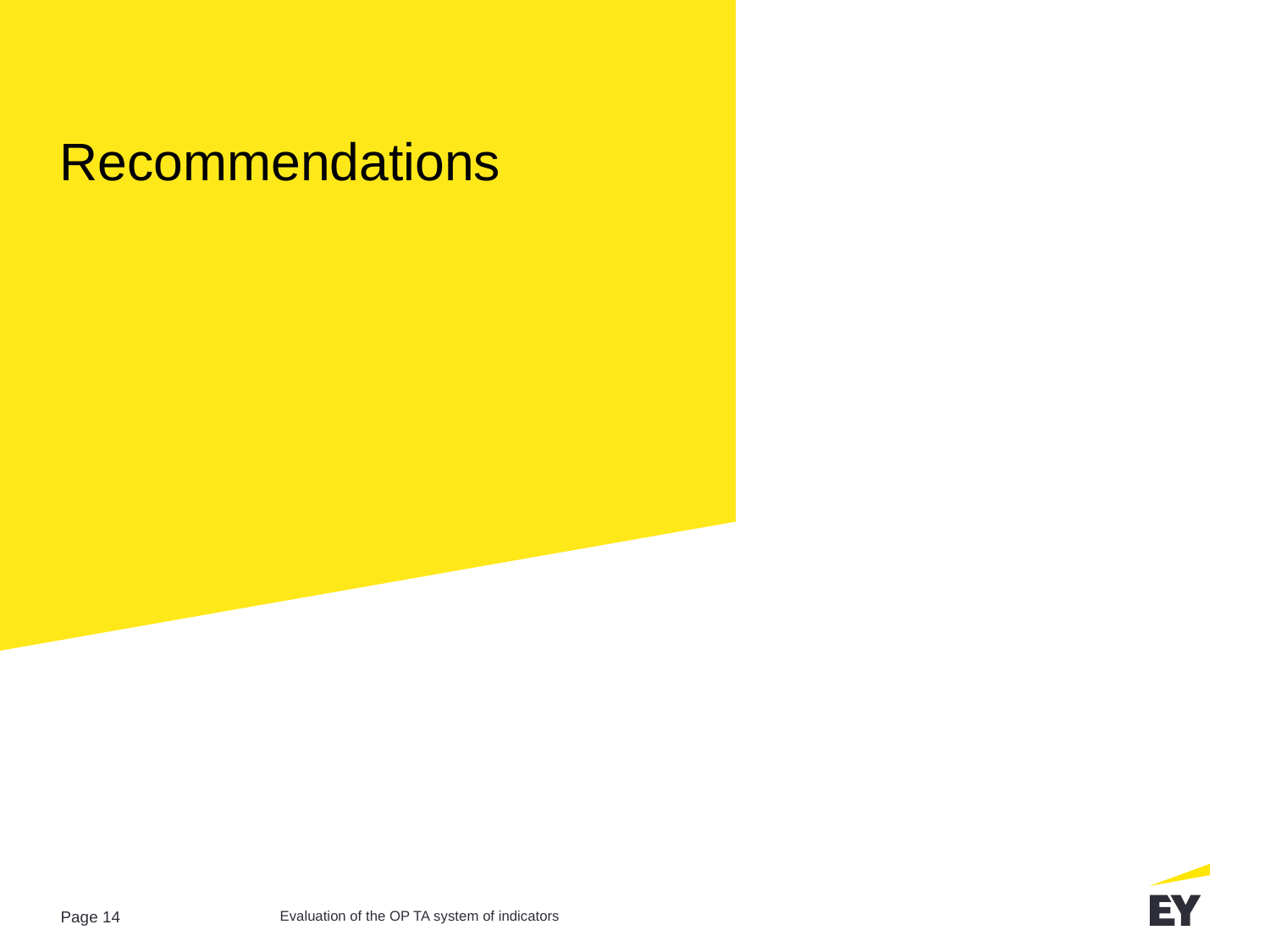

Recommendations
Evaluation of the OP TA system of indicators